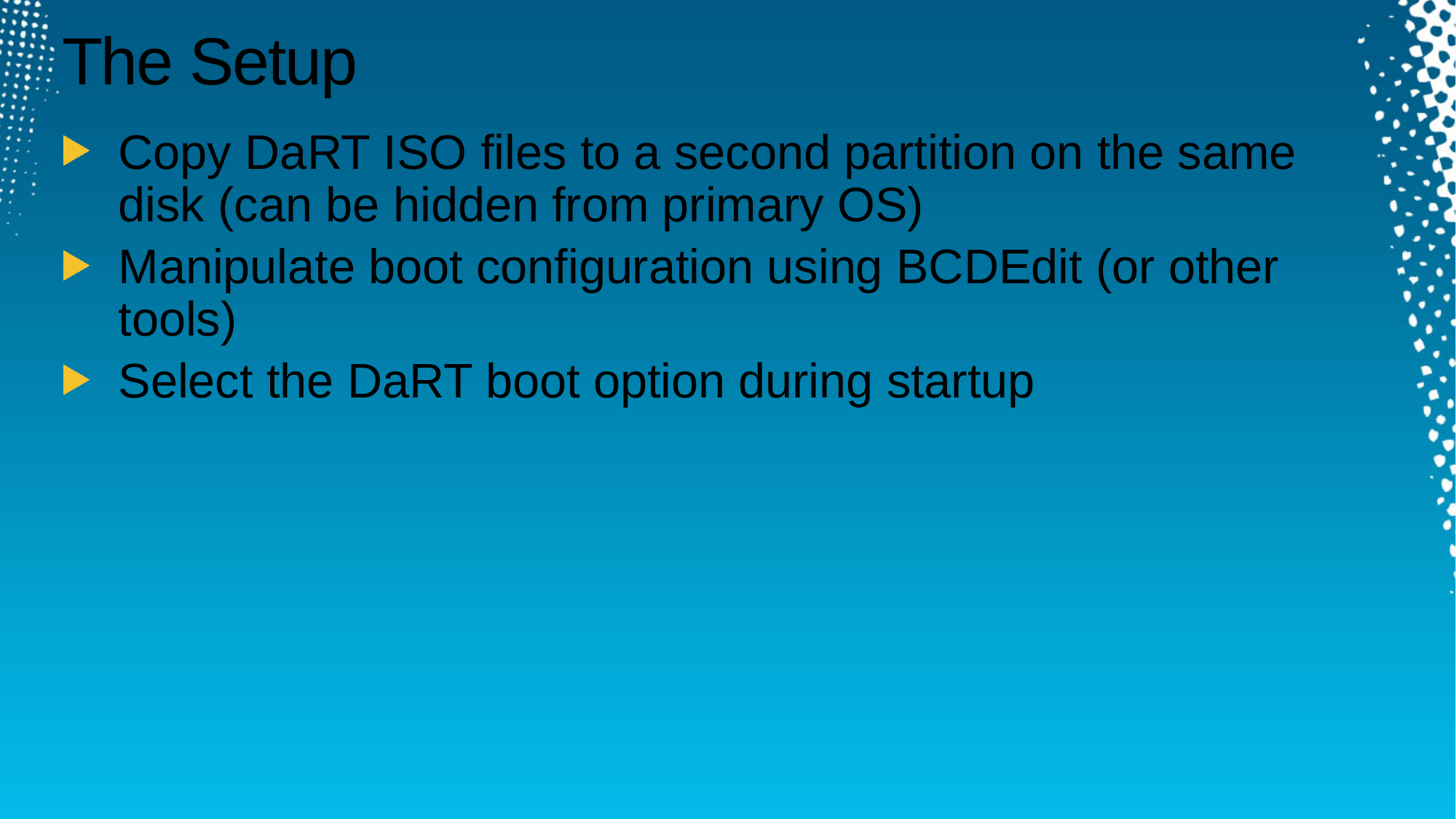

# The Setup
Copy DaRT ISO files to a second partition on the same disk (can be hidden from primary OS)
Manipulate boot configuration using BCDEdit (or other tools)
Select the DaRT boot option during startup